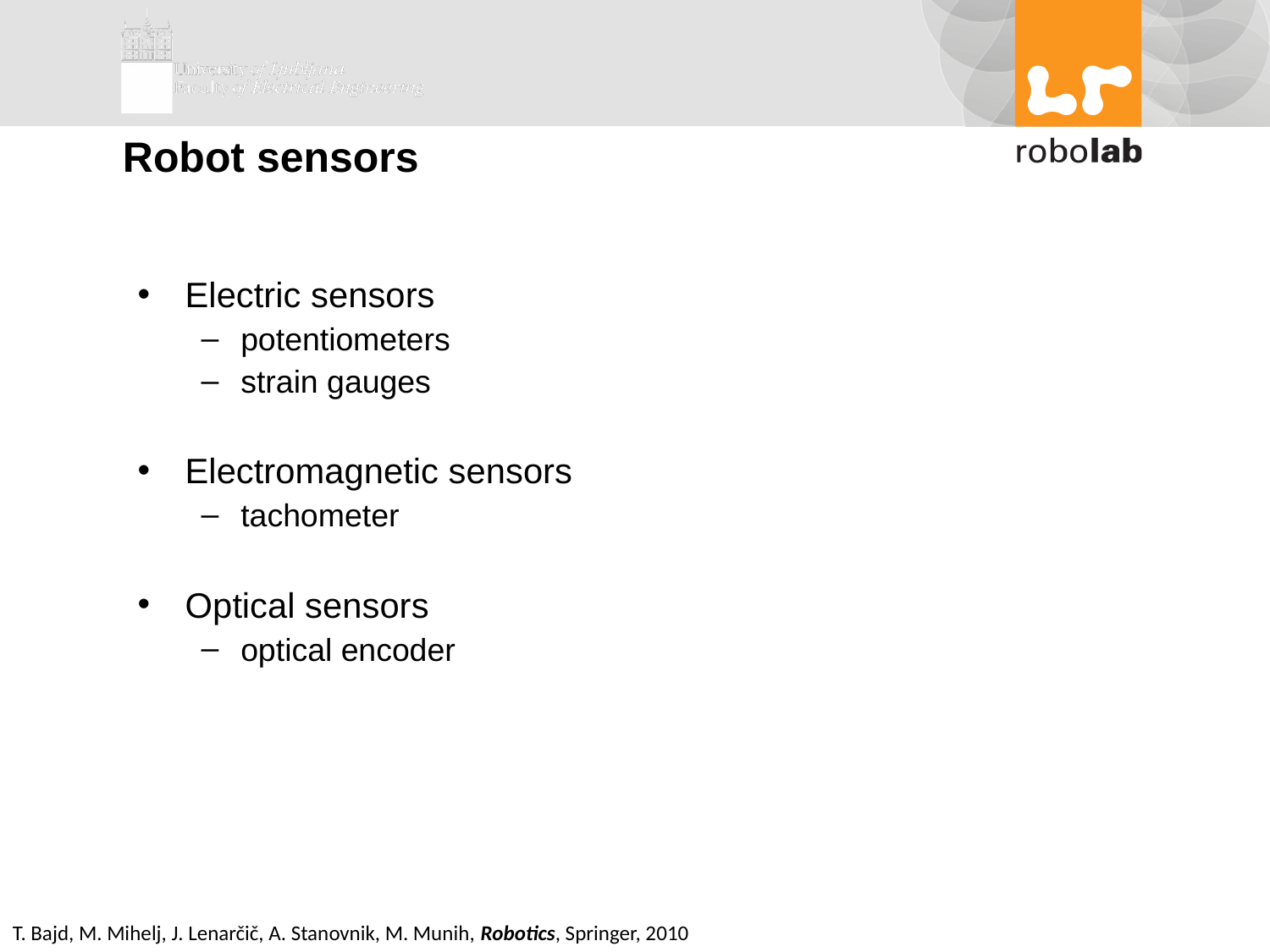

# Robot sensors
Electric sensors
potentiometers
strain gauges

Electromagnetic sensors
tachometer

Optical sensors
optical encoder